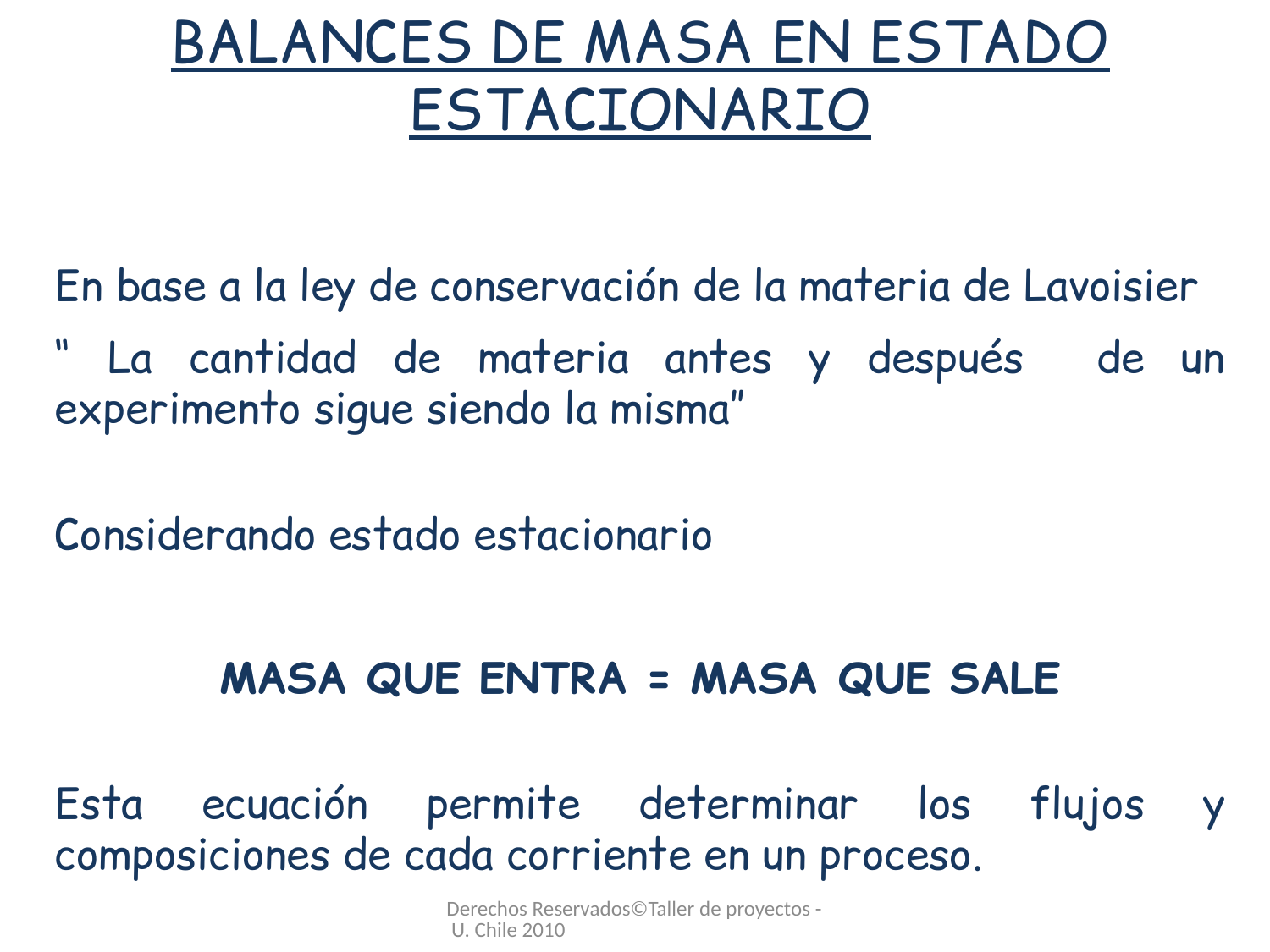

BALANCES DE MASA EN ESTADO ESTACIONARIO

En base a la ley de conservación de la materia de Lavoisier
“ La cantidad de materia antes y después  de un experimento sigue siendo la misma”

Considerando estado estacionario

MASA QUE ENTRA = MASA QUE SALE

Esta ecuación permite determinar los flujos y composiciones de cada corriente en un proceso.
Derechos Reservados©Taller de proyectos - U. Chile 2010